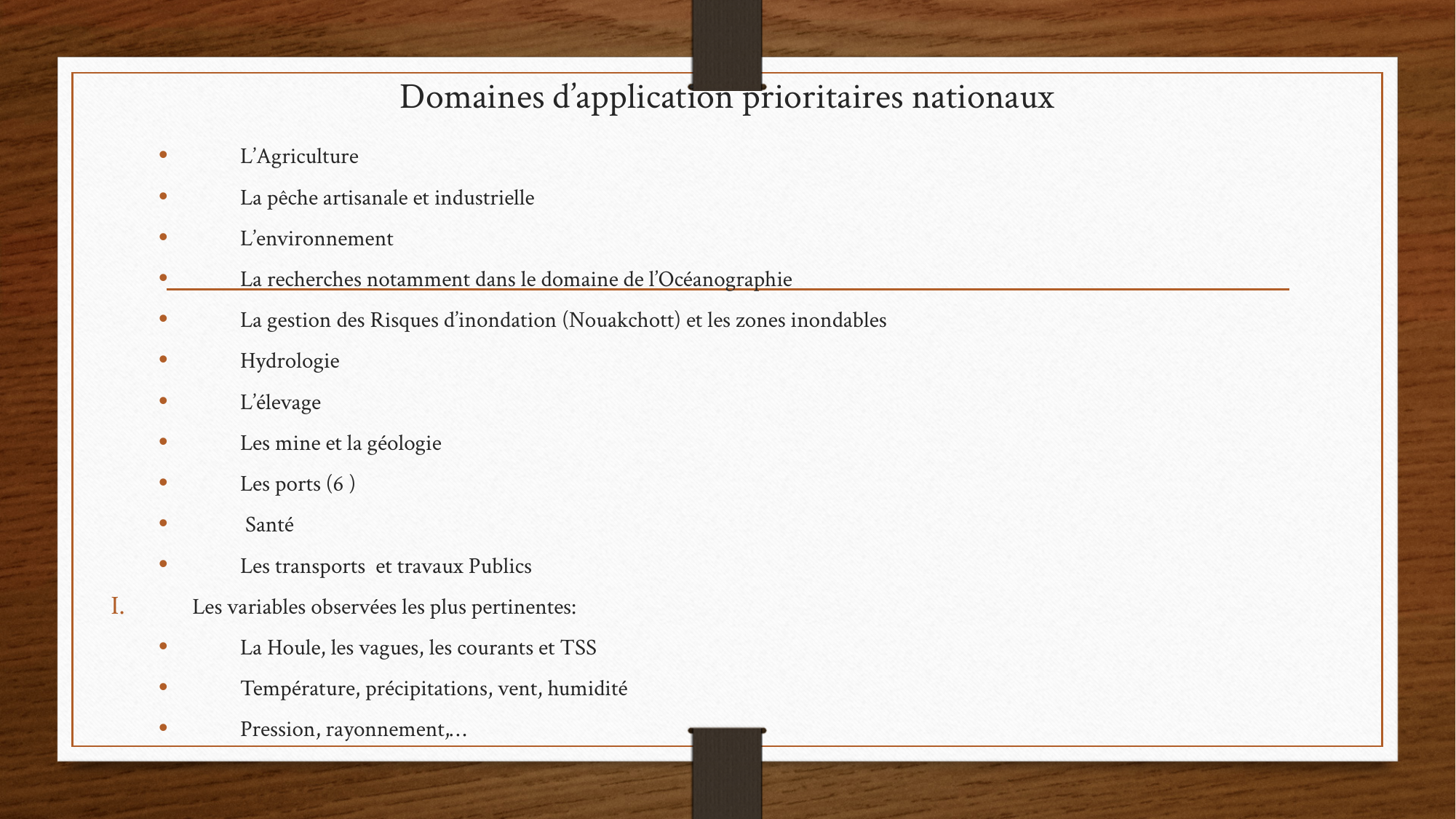

# Domaines d’application prioritaires nationaux
L’Agriculture
La pêche artisanale et industrielle
L’environnement
La recherches notamment dans le domaine de l’Océanographie
La gestion des Risques d’inondation (Nouakchott) et les zones inondables
Hydrologie
L’élevage
Les mine et la géologie
Les ports (6 )
 Santé
Les transports  et travaux Publics
Les variables observées les plus pertinentes:
La Houle, les vagues, les courants et TSS
Température, précipitations, vent, humidité
Pression, rayonnement,…